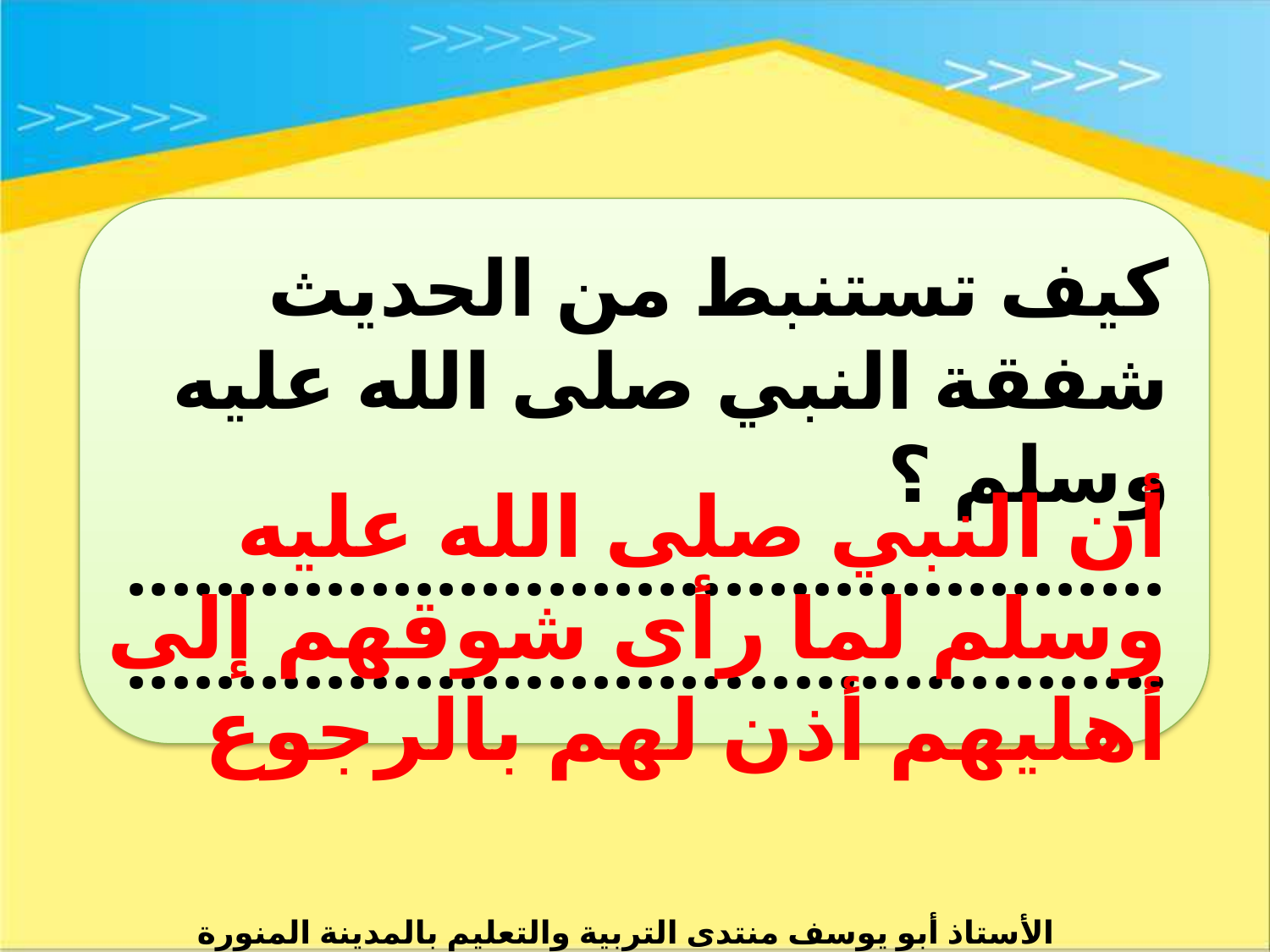

كيف تستنبط من الحديث شفقة النبي صلى الله عليه وسلم ؟
..............................................................................................
أن النبي صلى الله عليه وسلم لما رأى شوقهم إلى أهليهم أذن لهم بالرجوع
الأستاذ أبو يوسف منتدى التربية والتعليم بالمدينة المنورة